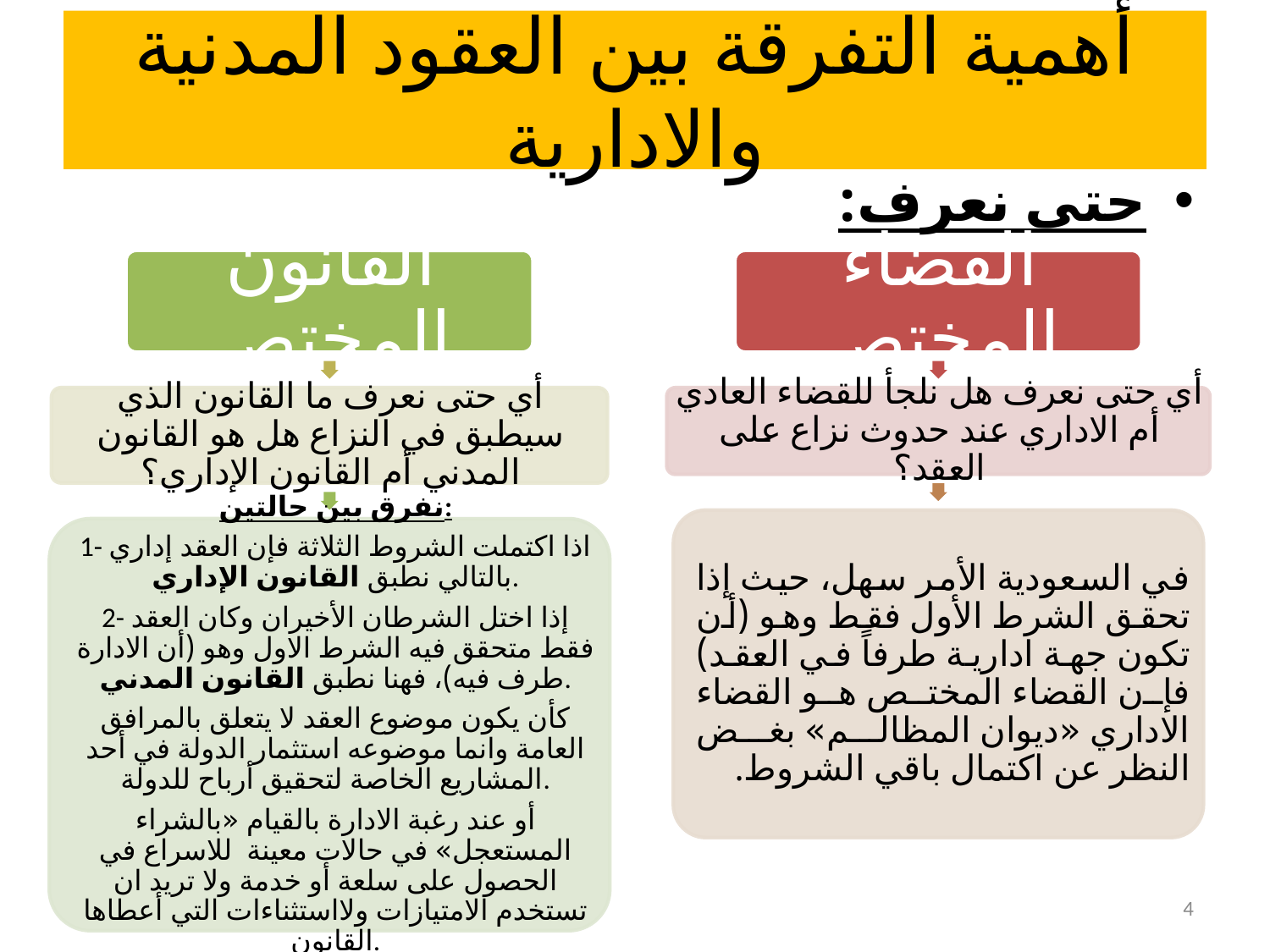

# أهمية التفرقة بين العقود المدنية والادارية
حتى نعرف:
القضاء المختص
أي حتى نعرف هل نلجأ للقضاء العادي أم الاداري عند حدوث نزاع على العقد؟
في السعودية الأمر سهل، حيث إذا تحقق الشرط الأول فقط وهو (أن تكون جهة ادارية طرفاً في العقد) فإن القضاء المختص هو القضاء الاداري «ديوان المظالم» بغض النظر عن اكتمال باقي الشروط.
القانون المختص
أي حتى نعرف ما القانون الذي سيطبق في النزاع هل هو القانون المدني أم القانون الإداري؟
نفرق بين حالتين:
1- اذا اكتملت الشروط الثلاثة فإن العقد إداري بالتالي نطبق القانون الإداري.
2- إذا اختل الشرطان الأخيران وكان العقد فقط متحقق فيه الشرط الاول وهو (أن الادارة طرف فيه)، فهنا نطبق القانون المدني.
كأن يكون موضوع العقد لا يتعلق بالمرافق العامة وانما موضوعه استثمار الدولة في أحد المشاريع الخاصة لتحقيق أرباح للدولة.
أو عند رغبة الادارة بالقيام «بالشراء المستعجل» في حالات معينة  للاسراع في الحصول على سلعة أو خدمة ولا تريد ان تستخدم الامتيازات ولااستثناءات التي أعطاها القانون.
4